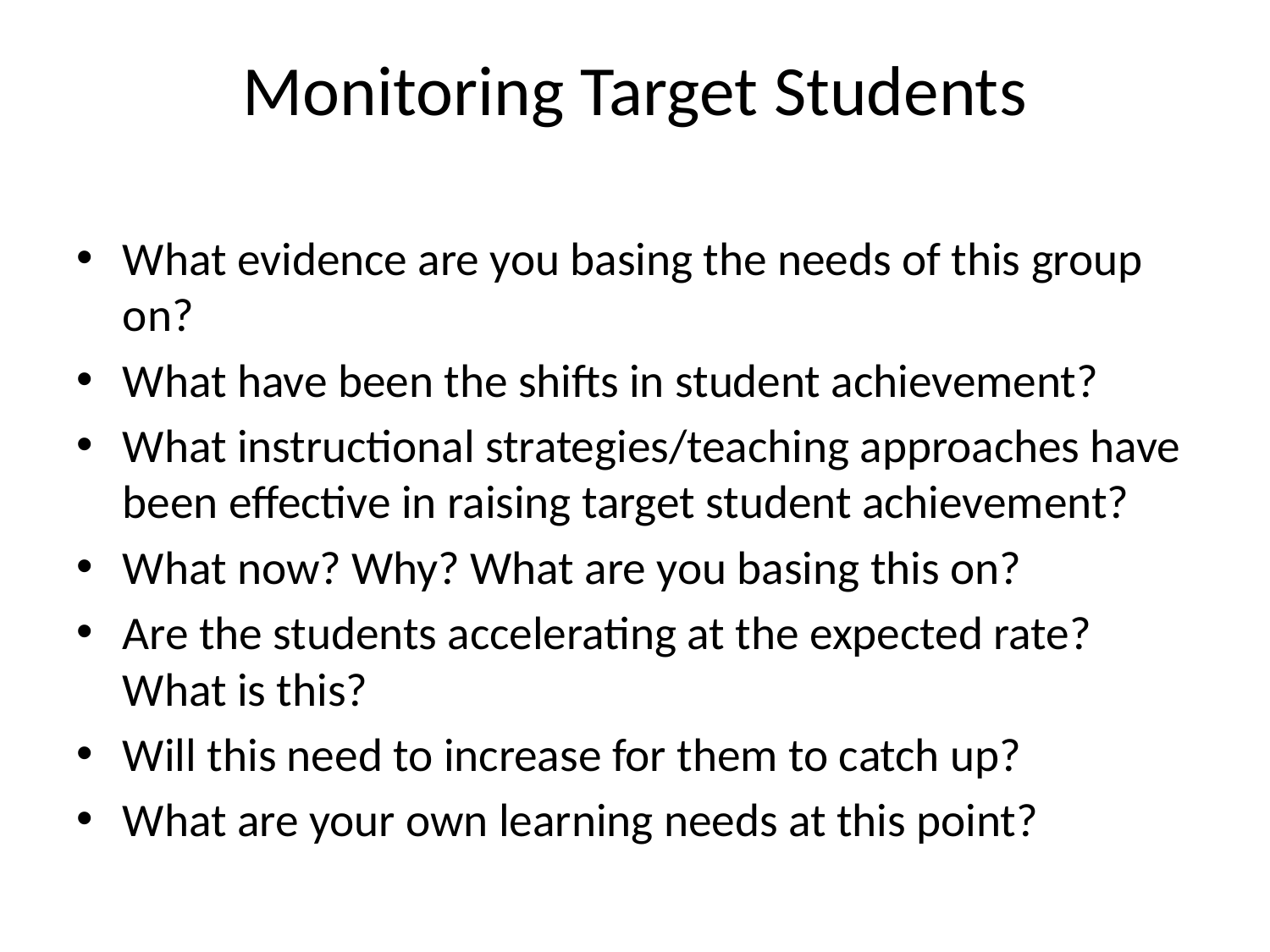

# Monitoring Target Students
What evidence are you basing the needs of this group on?
What have been the shifts in student achievement?
What instructional strategies/teaching approaches have been effective in raising target student achievement?
What now? Why? What are you basing this on?
Are the students accelerating at the expected rate? What is this?
Will this need to increase for them to catch up?
What are your own learning needs at this point?